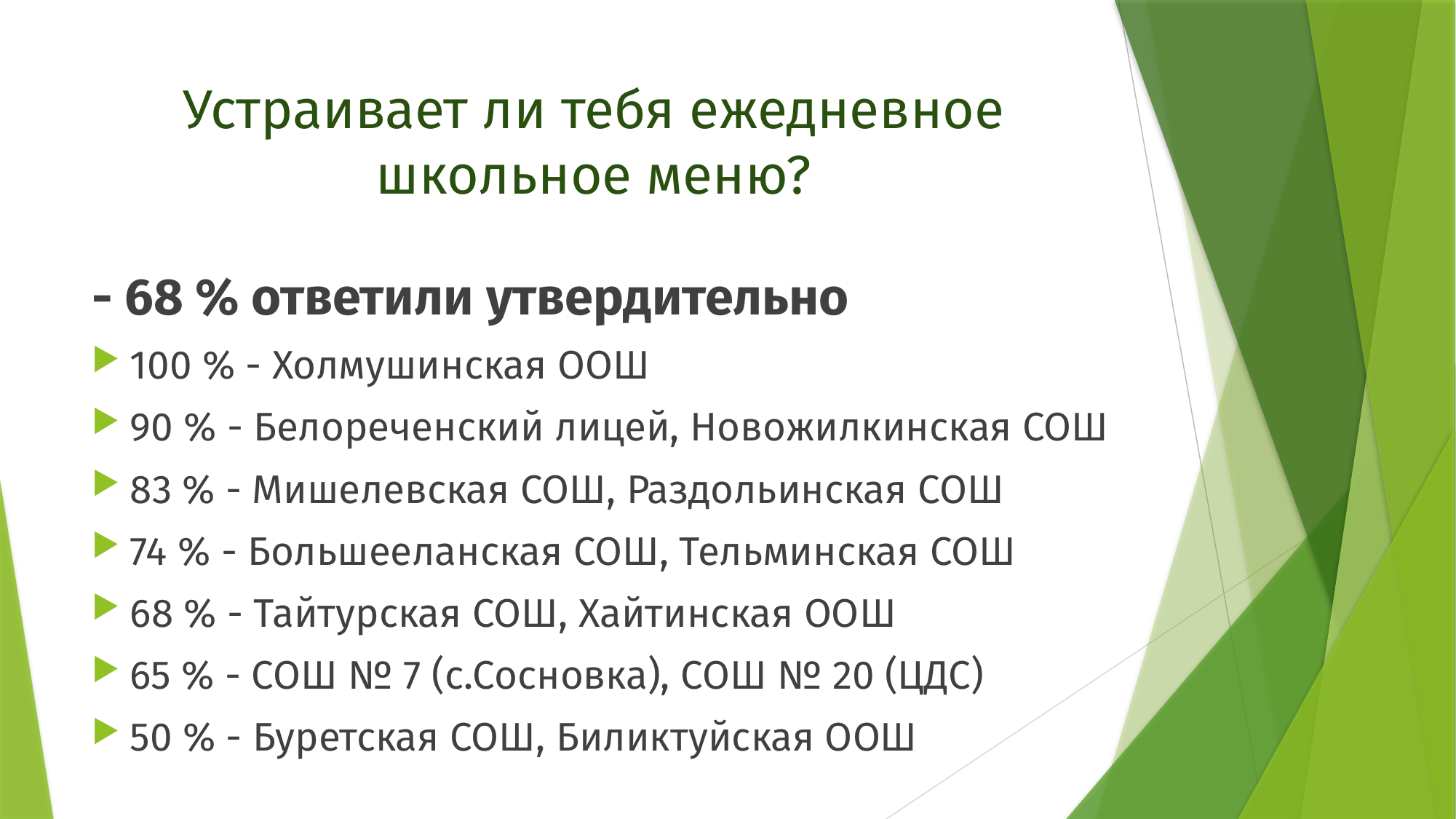

# Устраивает ли тебя ежедневное школьное меню?
- 68 % ответили утвердительно
100 % - Холмушинская ООШ
90 % - Белореченский лицей, Новожилкинская СОШ
83 % - Мишелевская СОШ, Раздольинская СОШ
74 % - Большееланская СОШ, Тельминская СОШ
68 % - Тайтурская СОШ, Хайтинская ООШ
65 % - СОШ № 7 (с.Сосновка), СОШ № 20 (ЦДС)
50 % - Буретская СОШ, Биликтуйская ООШ